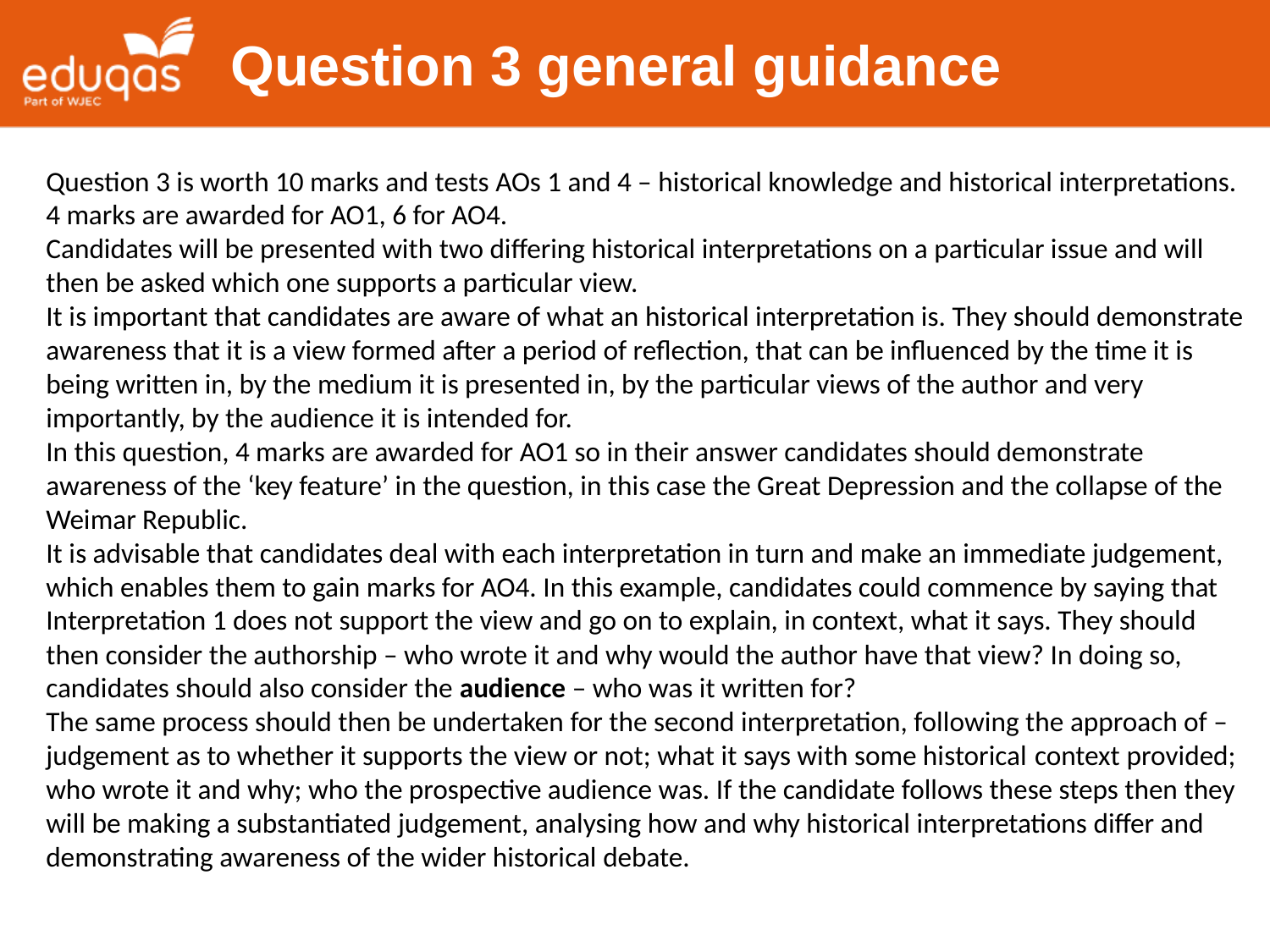

# Question 3 general guidance
Question 3 is worth 10 marks and tests AOs 1 and 4 – historical knowledge and historical interpretations. 4 marks are awarded for AO1, 6 for AO4.
Candidates will be presented with two differing historical interpretations on a particular issue and will then be asked which one supports a particular view.
It is important that candidates are aware of what an historical interpretation is. They should demonstrate awareness that it is a view formed after a period of reflection, that can be influenced by the time it is being written in, by the medium it is presented in, by the particular views of the author and very importantly, by the audience it is intended for.
In this question, 4 marks are awarded for AO1 so in their answer candidates should demonstrate awareness of the ‘key feature’ in the question, in this case the Great Depression and the collapse of the Weimar Republic.
It is advisable that candidates deal with each interpretation in turn and make an immediate judgement, which enables them to gain marks for AO4. In this example, candidates could commence by saying that Interpretation 1 does not support the view and go on to explain, in context, what it says. They should then consider the authorship – who wrote it and why would the author have that view? In doing so, candidates should also consider the audience – who was it written for?
The same process should then be undertaken for the second interpretation, following the approach of – judgement as to whether it supports the view or not; what it says with some historical context provided; who wrote it and why; who the prospective audience was. If the candidate follows these steps then they will be making a substantiated judgement, analysing how and why historical interpretations differ and demonstrating awareness of the wider historical debate.